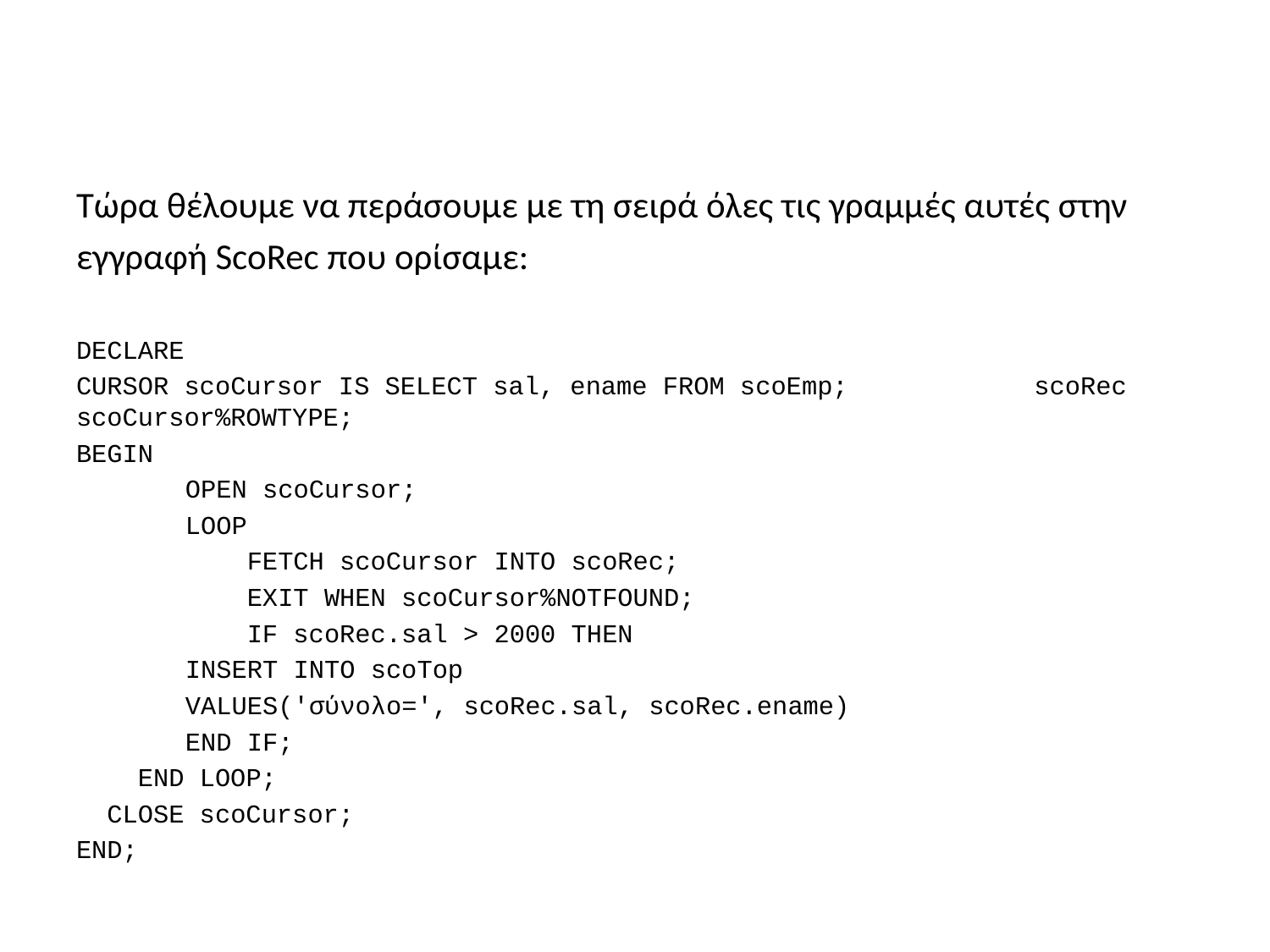

#
Τώρα θέλουμε να περάσουμε με τη σειρά όλες τις γραμμές αυτές στην εγγραφή ScoRec που ορίσαμε:

DECLARE
CURSOR scoCursor IS SELECT sal, ename FROM scoEmp;            scoRec scoCursor%ROWTYPE;
BEGIN
	OPEN scoCursor;
	LOOP
	    FETCH scoCursor INTO scoRec;
	    EXIT WHEN scoCursor%NOTFOUND;
	    IF scoRec.sal > 2000 THEN
		INSERT INTO scoTop
		VALUES('σύνολο=', scoRec.sal, scoRec.ename)
	END IF;
    END LOOP;
  CLOSE scoCursor;
END;